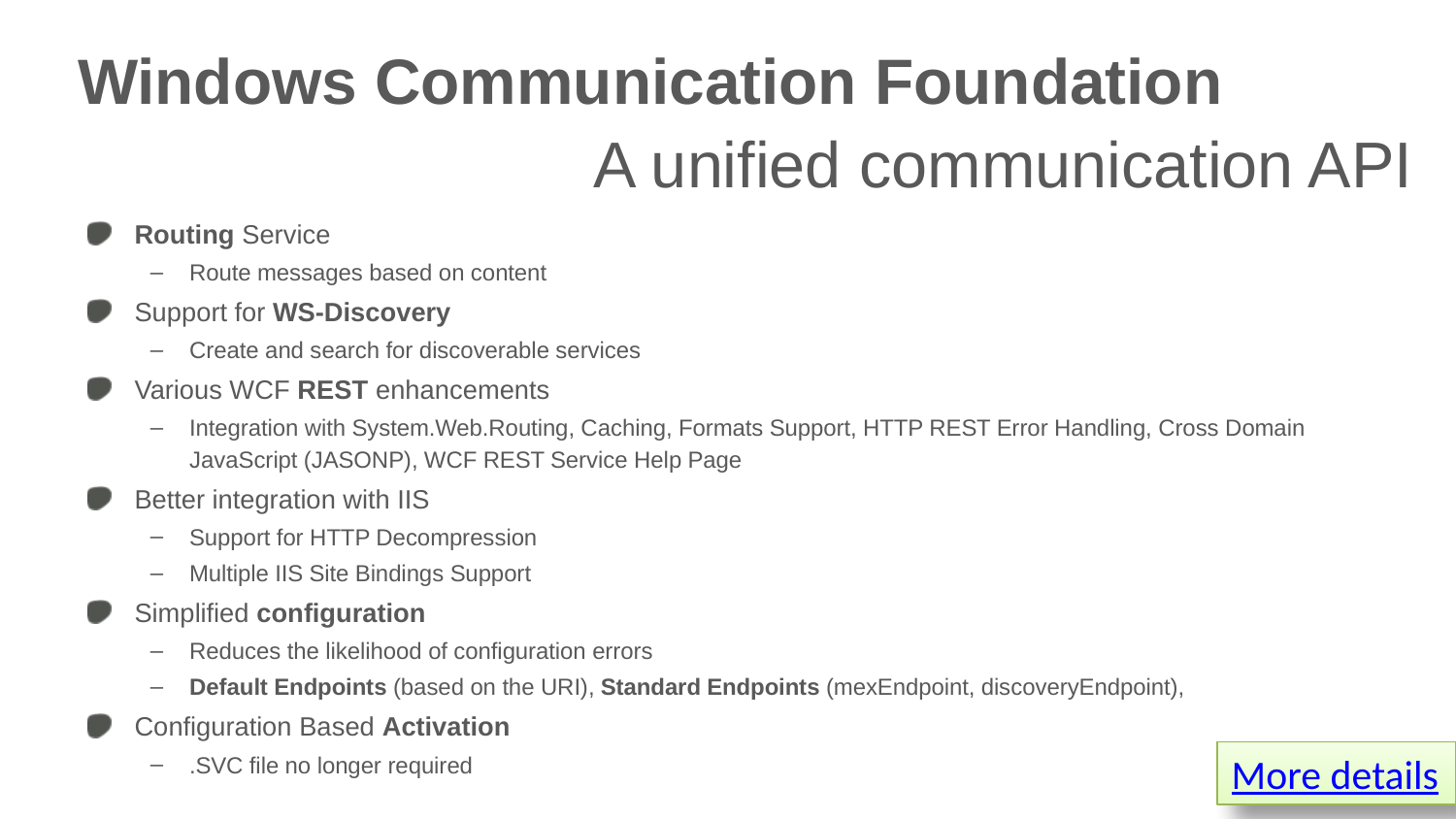

# Windows Communication Foundation
A unified communication API

Routing Service
Route messages based on content
Support for WS-Discovery
Create and search for discoverable services
Various WCF REST enhancements
Integration with System.Web.Routing, Caching, Formats Support, HTTP REST Error Handling, Cross Domain JavaScript (JASONP), WCF REST Service Help Page
Better integration with IIS
Support for HTTP Decompression
Multiple IIS Site Bindings Support
Simplified configuration
Reduces the likelihood of configuration errors
Default Endpoints (based on the URI), Standard Endpoints (mexEndpoint, discoveryEndpoint),
Configuration Based Activation
.SVC file no longer required
More details